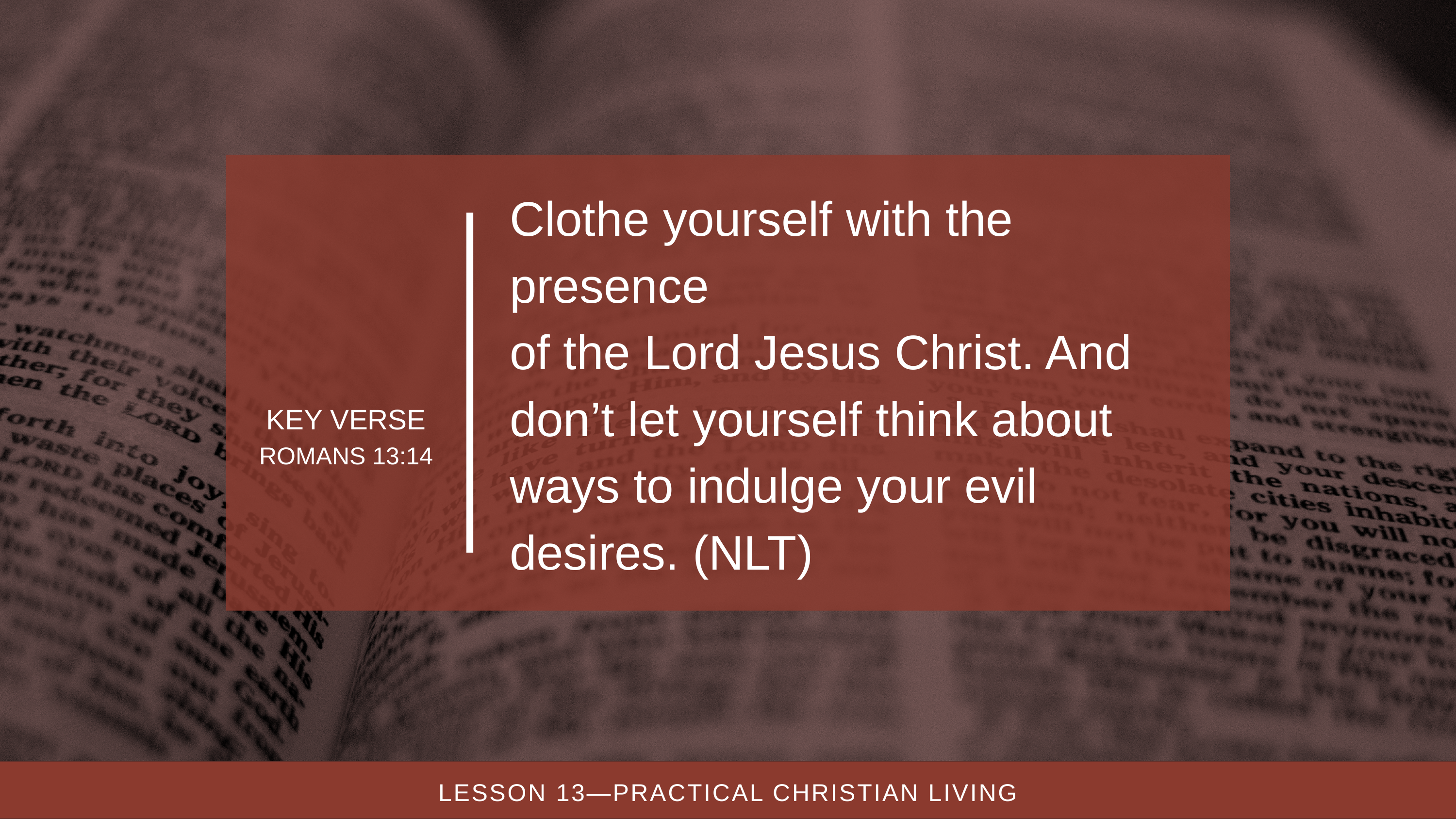

Clothe yourself with the presence
of the Lord Jesus Christ. And don’t let yourself think about ways to indulge your evil desires. (nlt)